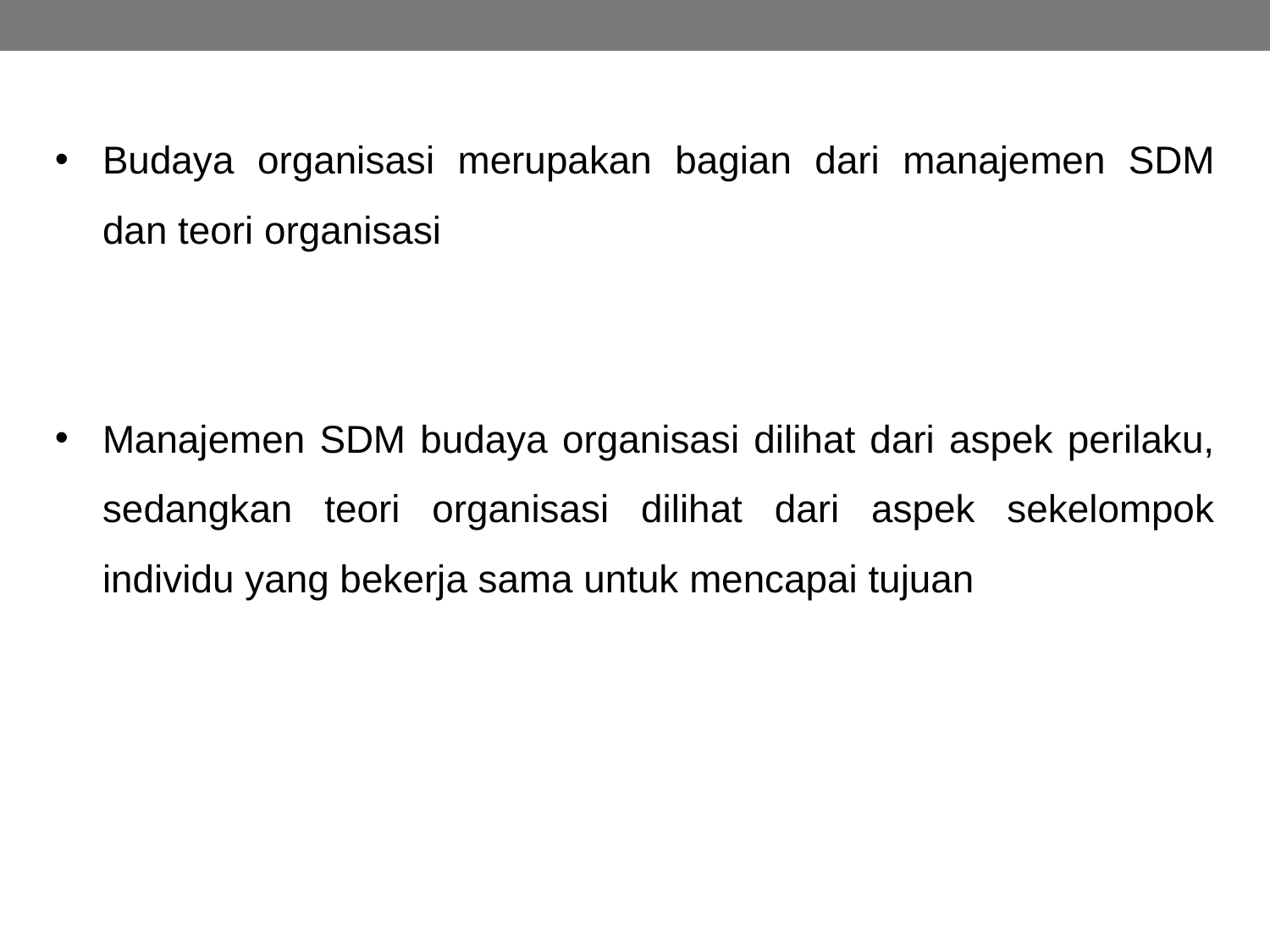

Budaya organisasi merupakan bagian dari manajemen SDM dan teori organisasi

Manajemen SDM budaya organisasi dilihat dari aspek perilaku, sedangkan teori organisasi dilihat dari aspek sekelompok individu yang bekerja sama untuk mencapai tujuan